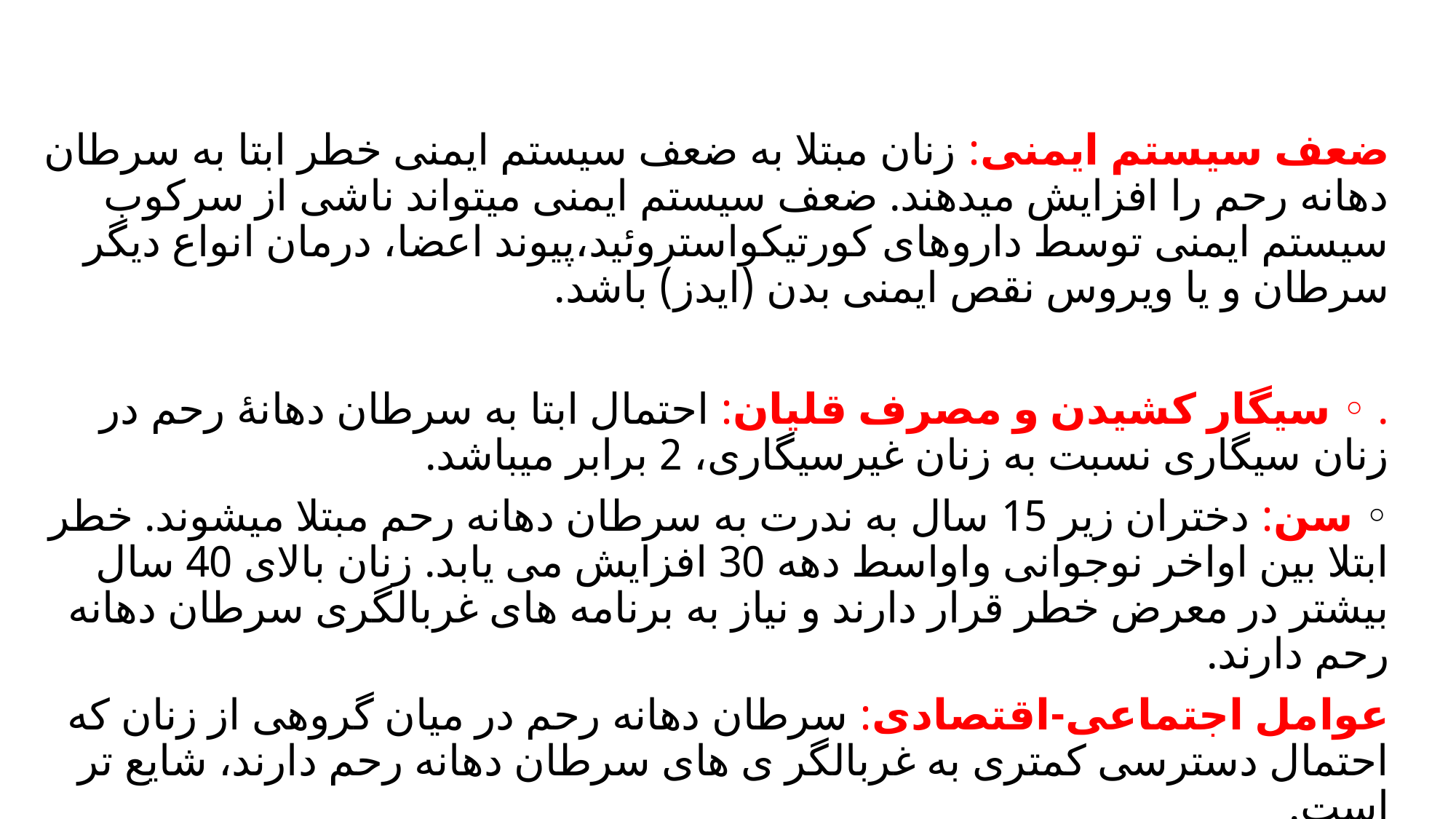

#
ضعف سیستم ایمنی: زنان مبتلا به ضعف سیستم ایمنی خطر ابتا به سرطان دهانه رحم را افزایش میدهند. ضعف سیستم ایمنی میتواند ناشی از سرکوب سیستم ایمنی توسط داروهای کورتیکواستروئید،پیوند اعضا، درمان انواع دیگر سرطان و یا ویروس نقص ایمنی بدن (ایدز) باشد.

. ◦ سیگار کشیدن و مصرف قلیان: احتمال ابتا به سرطان دهانۀ رحم در زنان سیگاری نسبت به زنان غیرسیگاری، 2 برابر میباشد.
◦ سن: دختران زیر 15 سال به ندرت به سرطان دهانه رحم مبتلا میشوند. خطر ابتلا بین اواخر نوجوانی واواسط دهه 30 افزایش می یابد. زنان بالای 40 سال بیشتر در معرض خطر قرار دارند و نیاز به برنامه های غربالگری سرطان دهانه رحم دارند.
عوامل اجتماعی-اقتصادی: سرطان دهانه رحم در میان گروهی از زنان که احتمال دسترسی کمتری به غربالگر ی های سرطان دهانه رحم دارند، شایع تر است.